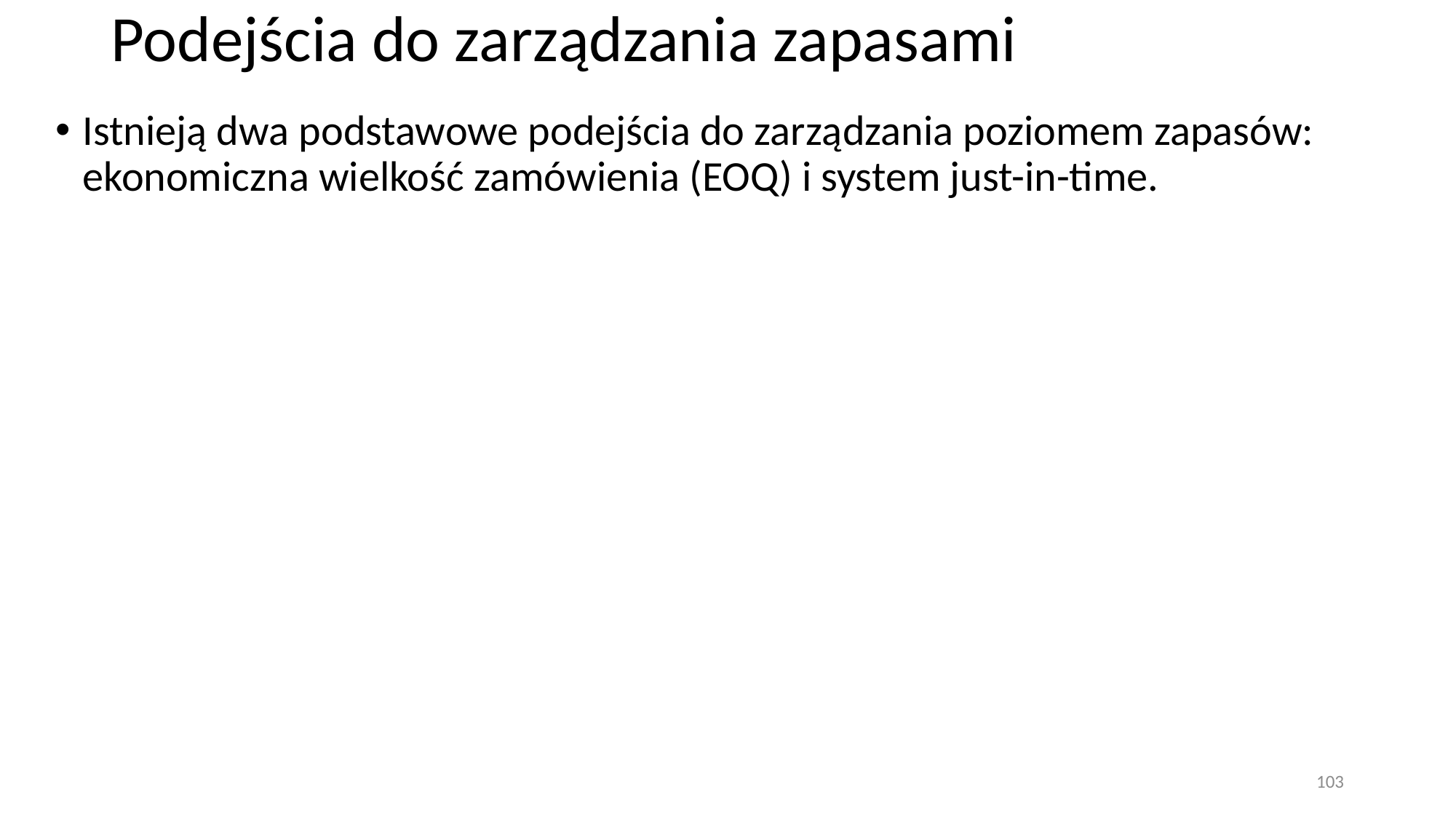

# Podejścia do zarządzania zapasami
Istnieją dwa podstawowe podejścia do zarządzania poziomem zapasów: ekonomiczna wielkość zamówienia (EOQ) i system just-in-time.

103